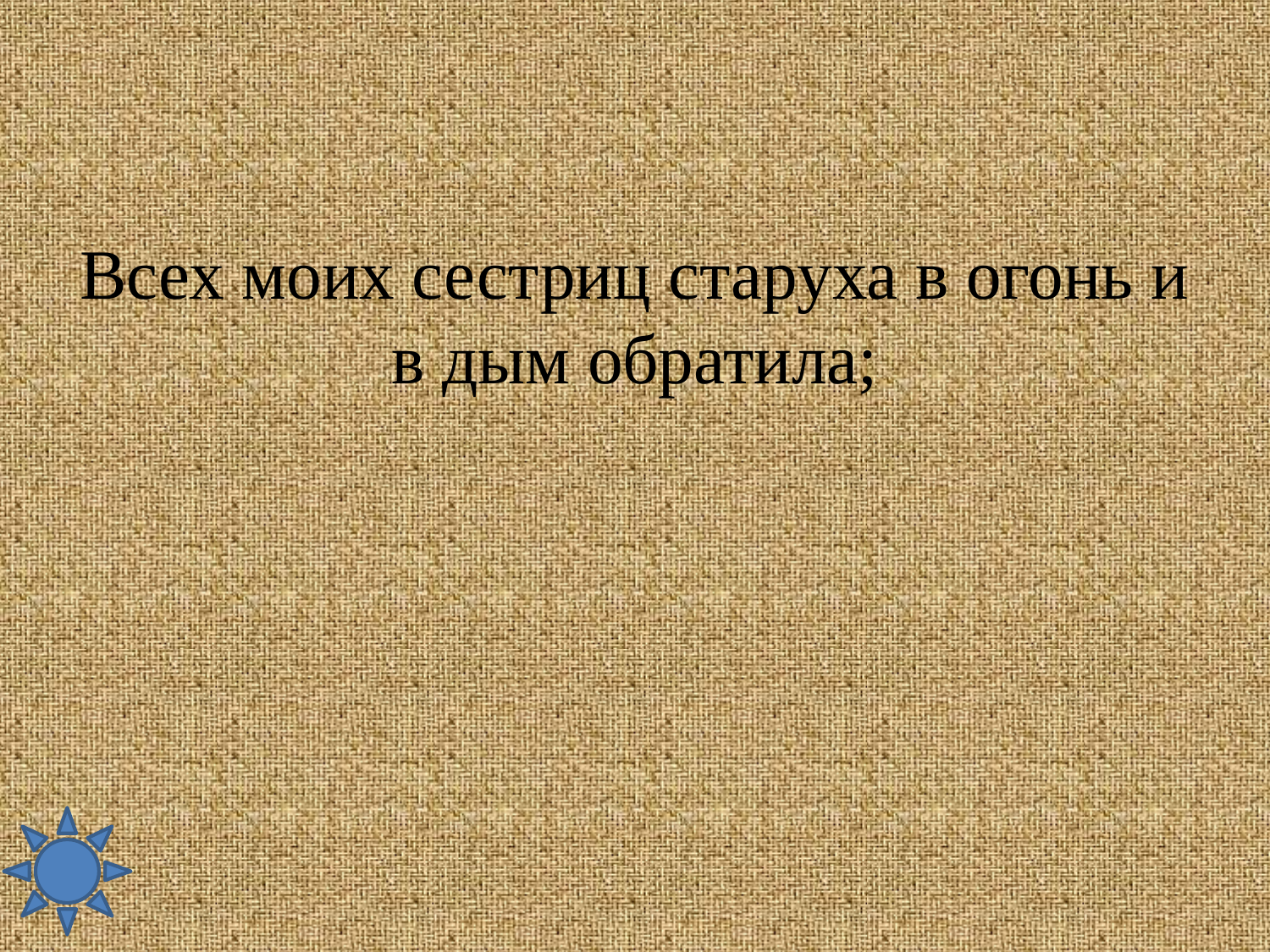

#
Всех моих сестриц старуха в огонь и в дым обратила;